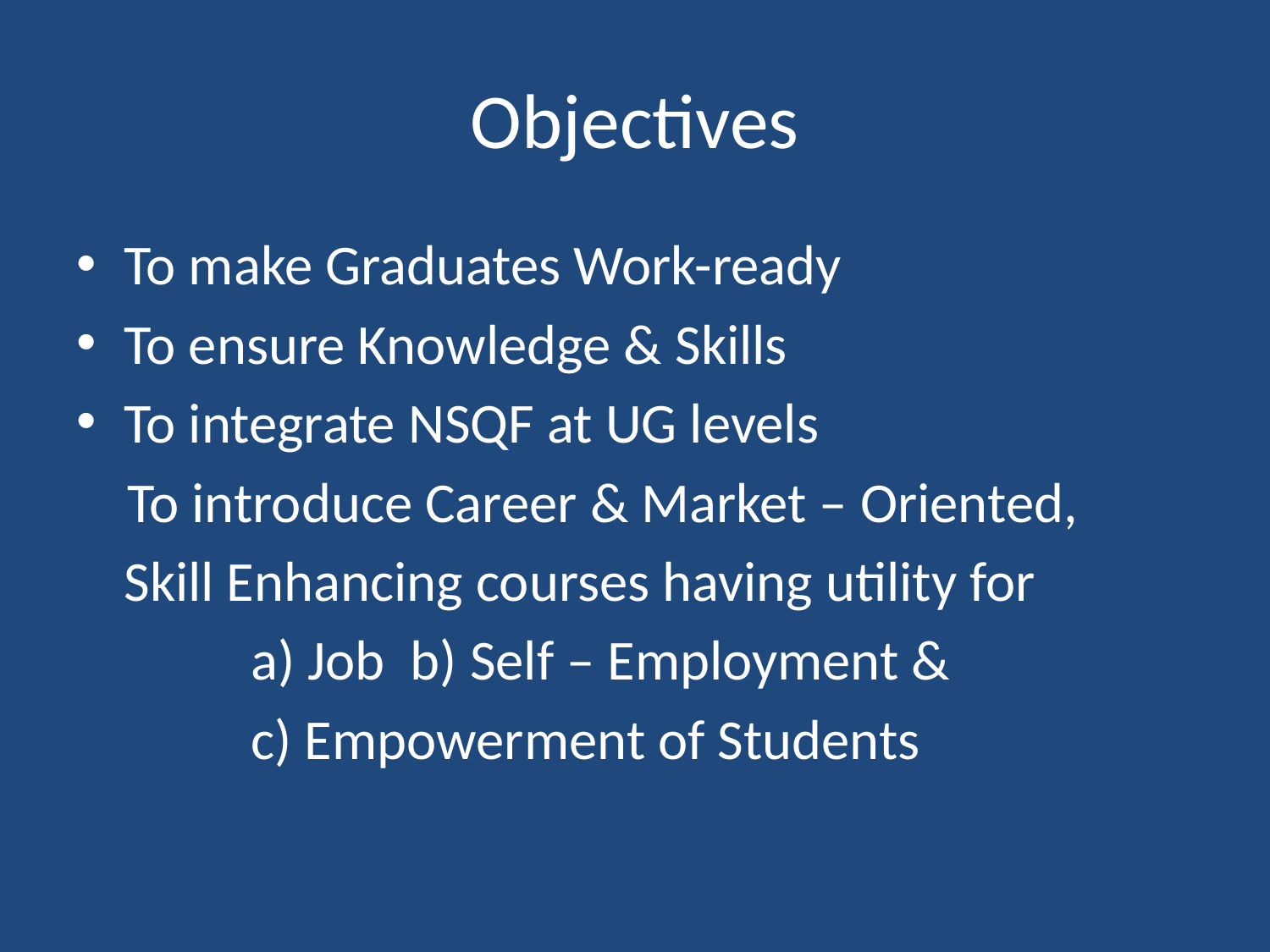

# Objectives
To make Graduates Work-ready
To ensure Knowledge & Skills
To integrate NSQF at UG levels
    To introduce Career & Market – Oriented,
	Skill Enhancing courses having utility for
		a) Job  b) Self – Employment &
		c) Empowerment of Students